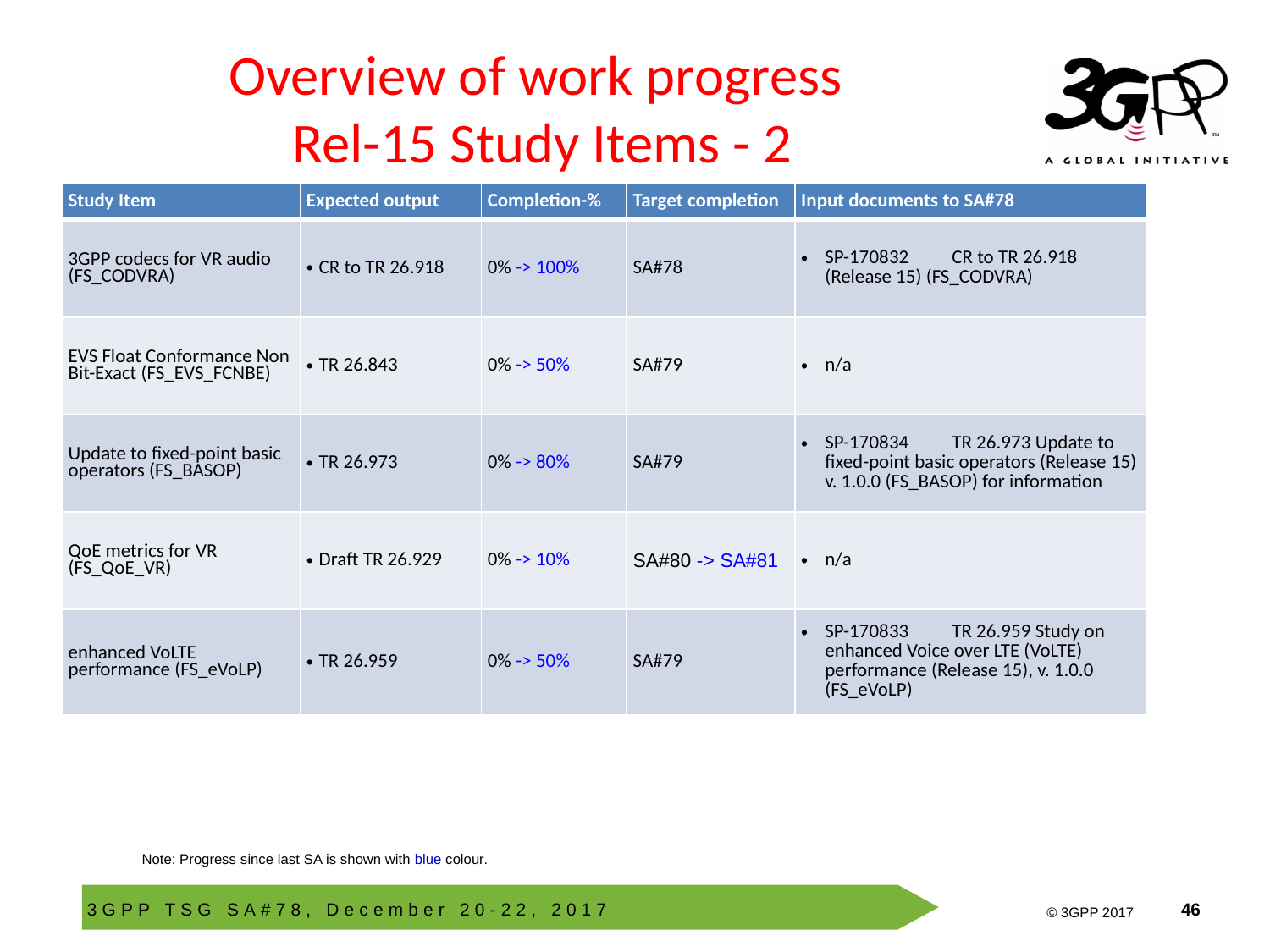

# Overview of work progress Rel-15 Study Items - 2
| Study Item | Expected output | Completion-% | Target completion | Input documents to SA#78 |
| --- | --- | --- | --- | --- |
| 3GPP codecs for VR audio (FS\_CODVRA) | CR to TR 26.918 | 0% -> 100% | SA#78 | SP-170832 CR to TR 26.918 (Release 15) (FS\_CODVRA) |
| EVS Float Conformance Non Bit-Exact (FS\_EVS\_FCNBE) | TR 26.843 | 0% -> 50% | SA#79 | n/a |
| Update to fixed-point basic operators (FS\_BASOP) | TR 26.973 | 0% -> 80% | SA#79 | SP-170834 TR 26.973 Update to fixed-point basic operators (Release 15) v. 1.0.0 (FS\_BASOP) for information |
| QoE metrics for VR (FS\_QoE\_VR) | Draft TR 26.929 | 0% -> 10% | SA#80 -> SA#81 | n/a |
| enhanced VoLTE performance (FS\_eVoLP) | TR 26.959 | 0% -> 50% | SA#79 | SP-170833 TR 26.959 Study on enhanced Voice over LTE (VoLTE) performance (Release 15), v. 1.0.0 (FS\_eVoLP) |

Note: Progress since last SA is shown with blue colour.